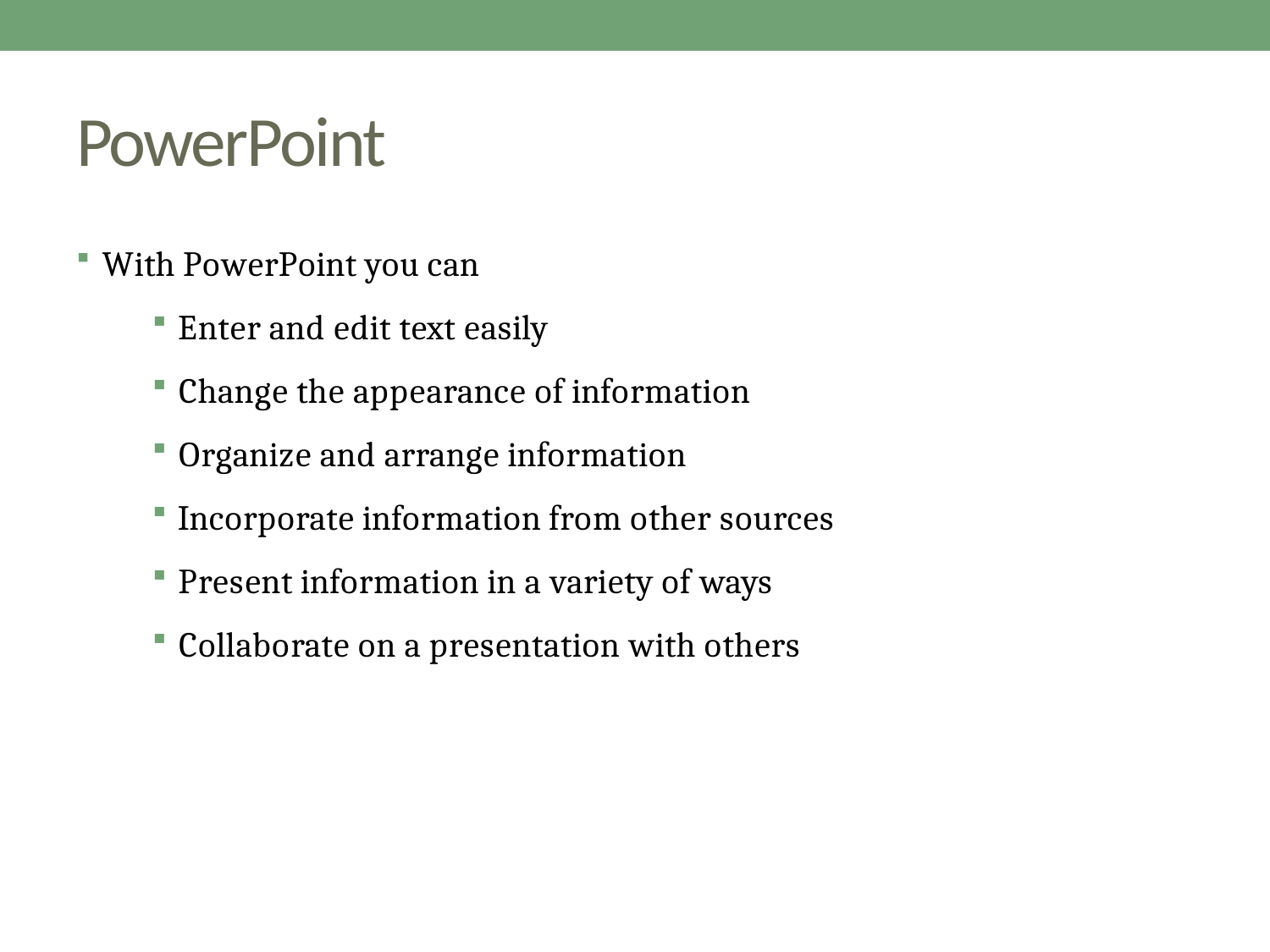

# PowerPoint
With PowerPoint you can
Enter and edit text easily
Change the appearance of information
Organize and arrange information
Incorporate information from other sources
Present information in a variety of ways
Collaborate on a presentation with others